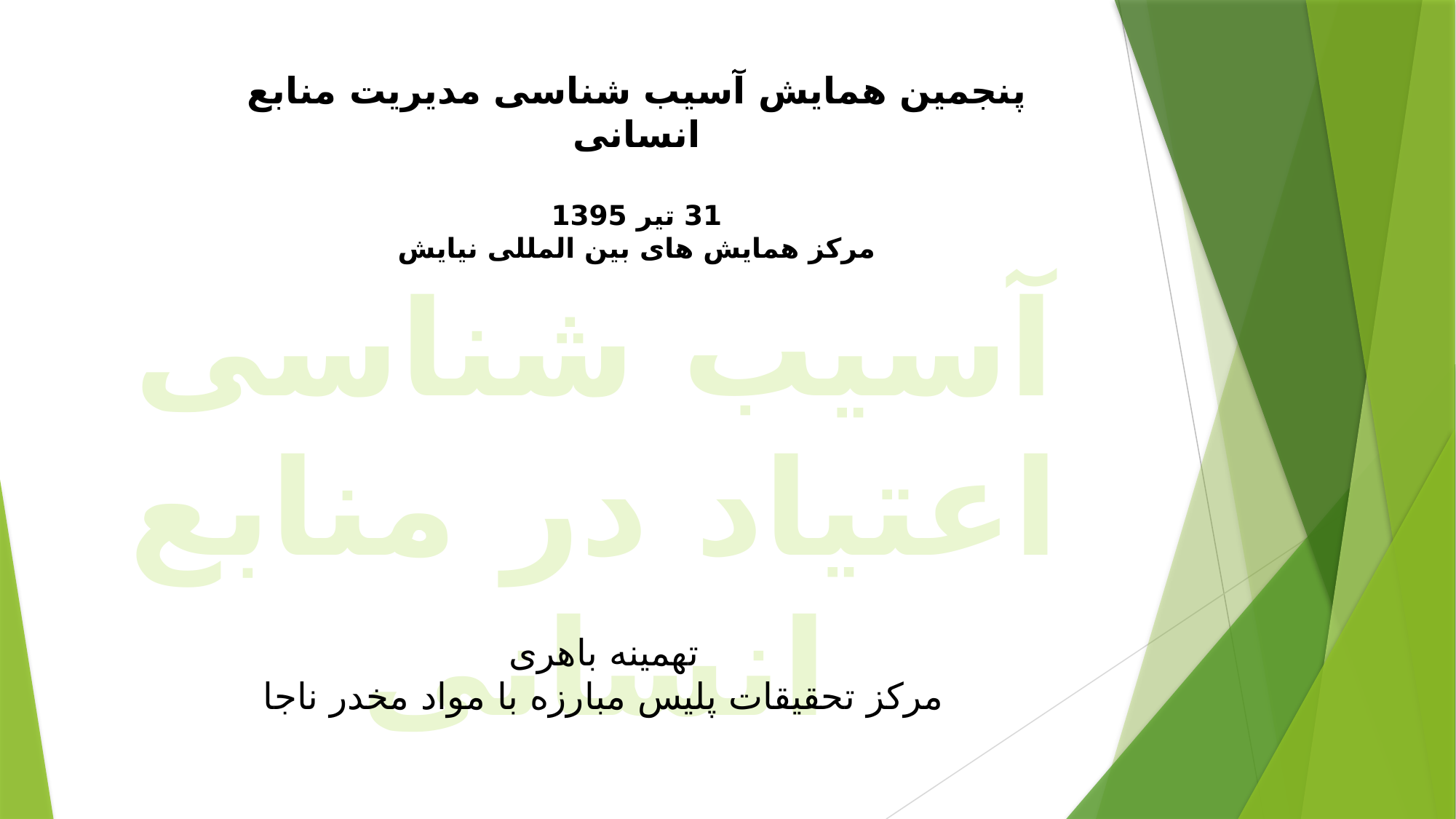

پنجمین همایش آسیب شناسی مدیریت منابع انسانی

31 تیر 1395
مرکز همایش های بین المللی نیایش
# آسیب شناسی اعتیاد در منابع انسانی
تهمینه باهری
مرکز تحقیقات پلیس مبارزه با مواد مخدر ناجا